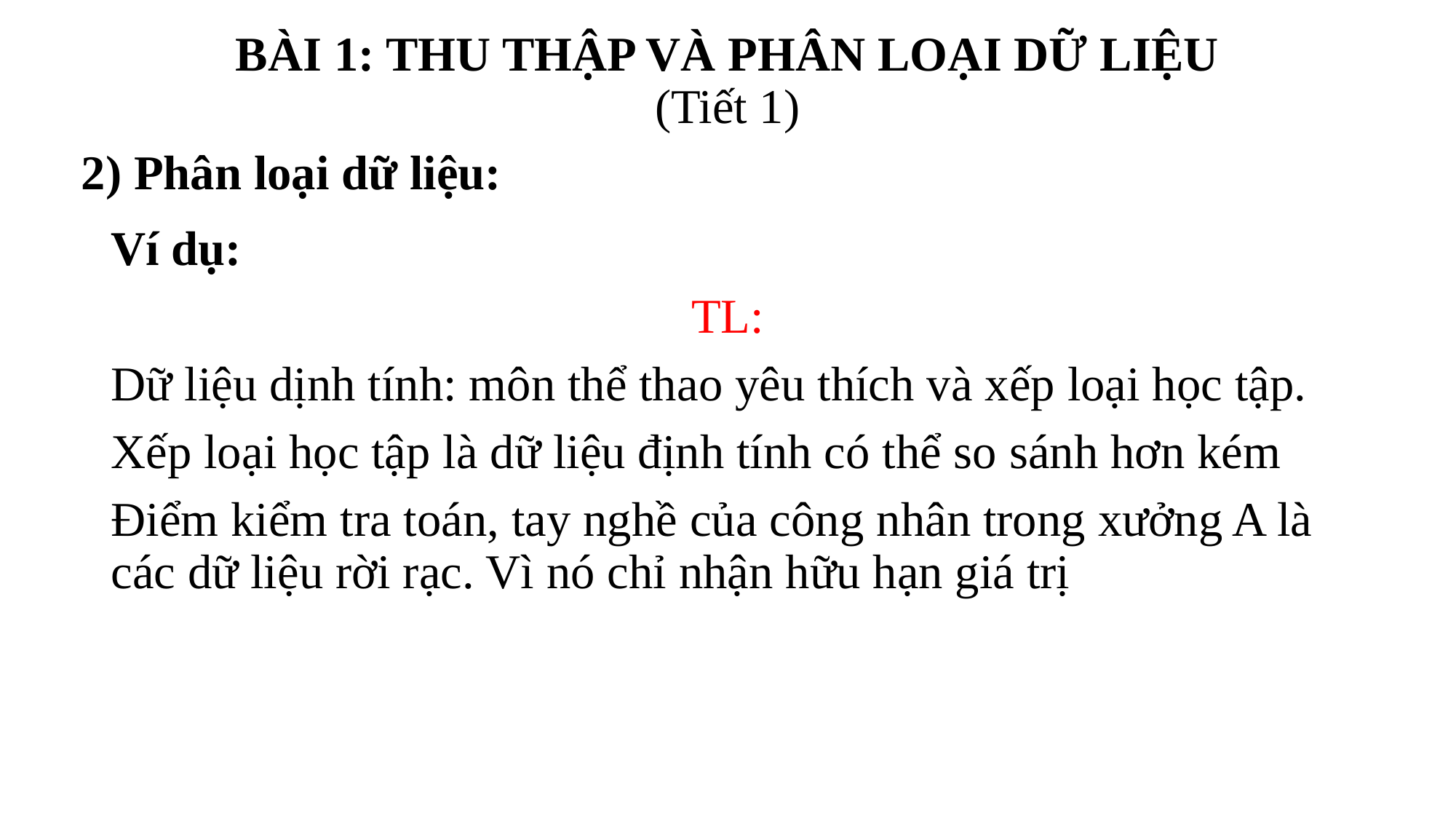

BÀI 1: THU THẬP VÀ PHÂN LOẠI DỮ LIỆU
(Tiết 1)
2) Phân loại dữ liệu:

Ví dụ:
TL:
Dữ liệu dịnh tính: môn thể thao yêu thích và xếp loại học tập.
Xếp loại học tập là dữ liệu định tính có thể so sánh hơn kém
Điểm kiểm tra toán, tay nghề của công nhân trong xưởng A là các dữ liệu rời rạc. Vì nó chỉ nhận hữu hạn giá trị